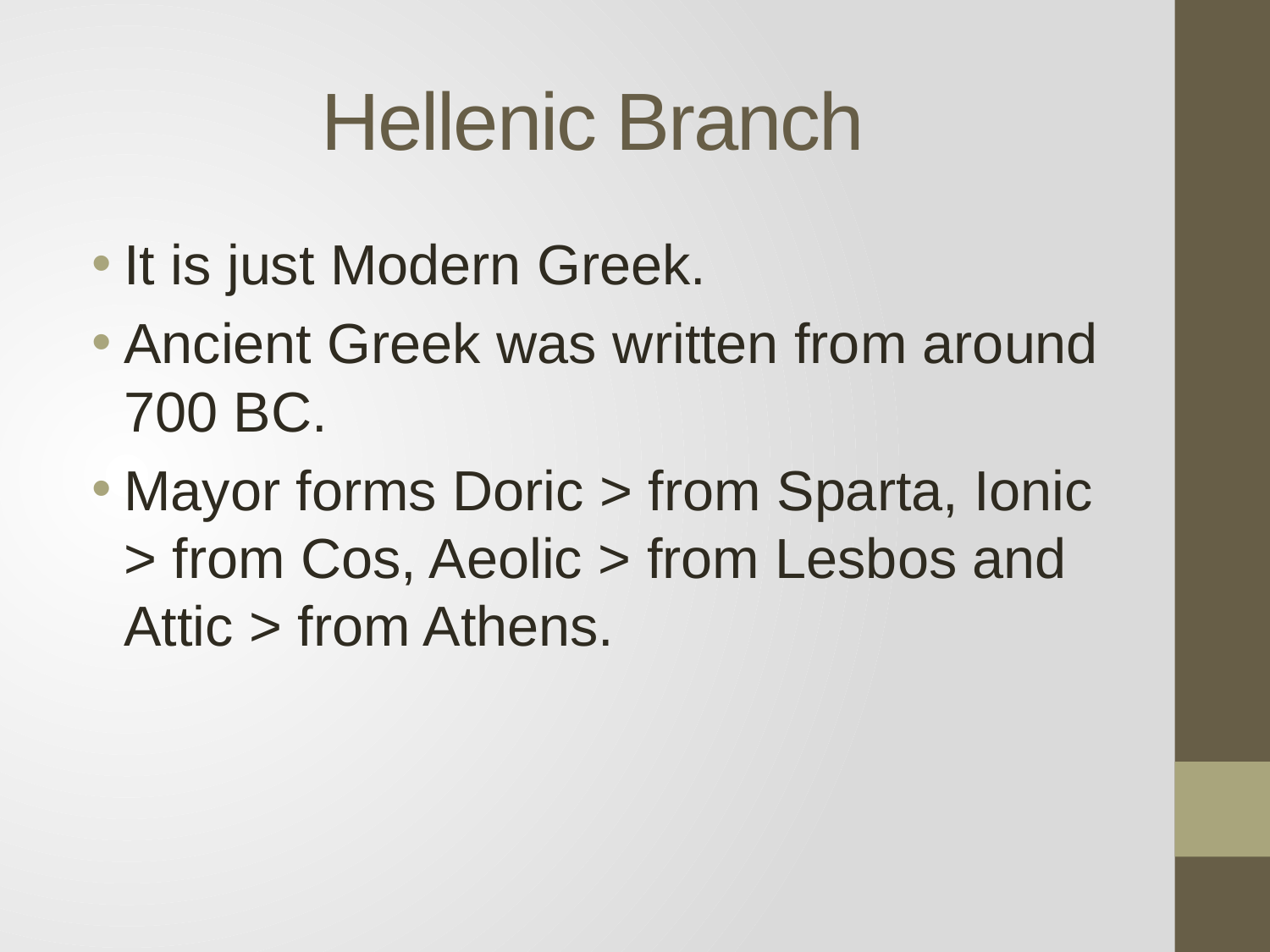

# Hellenic Branch
It is just Modern Greek.
Ancient Greek was written from around 700 BC.
Mayor forms Doric > from Sparta, Ionic > from Cos, Aeolic > from Lesbos and Attic > from Athens.